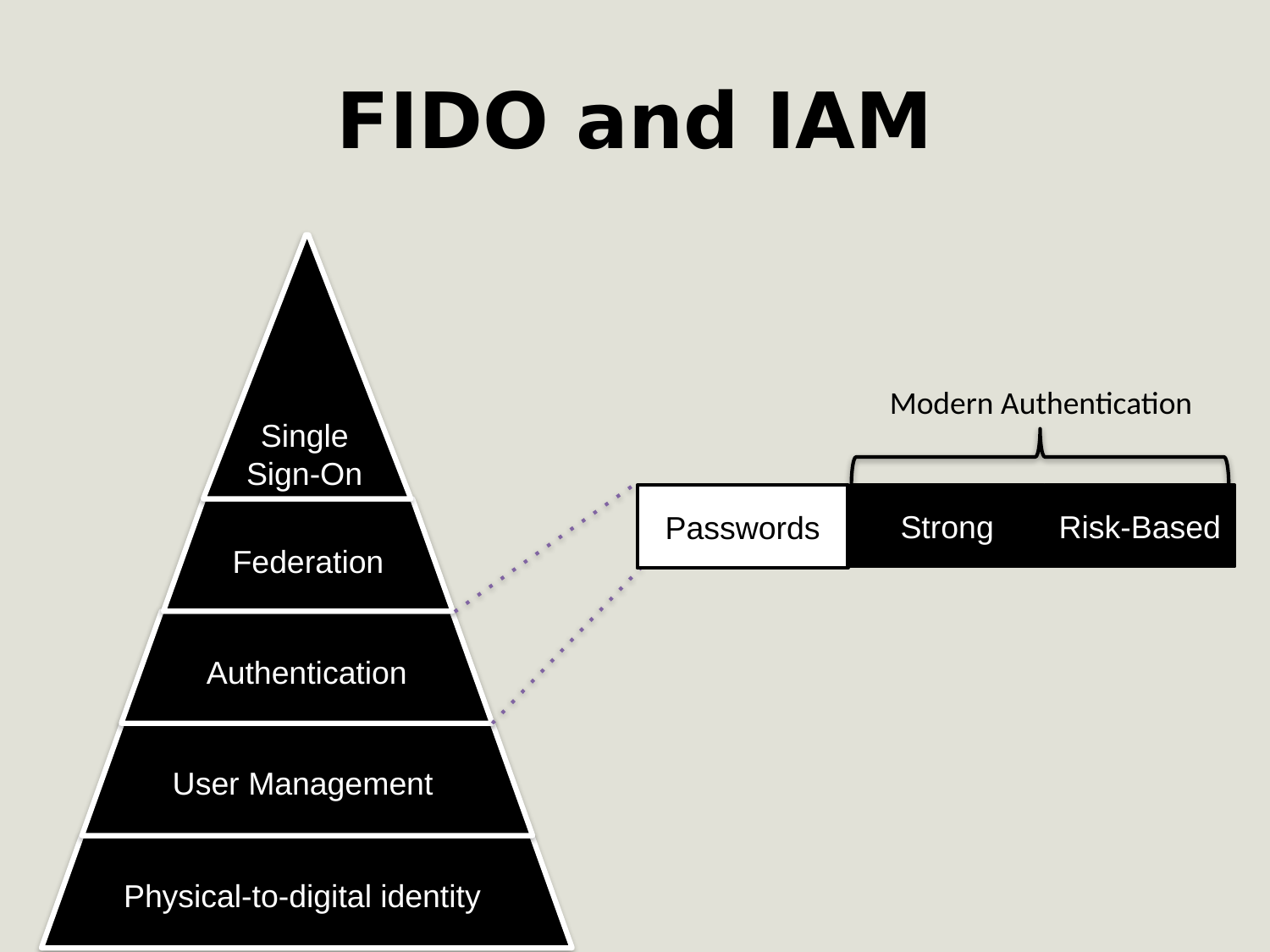

# FIDO and IAM

Modern Authentication
Single
Sign-On
Passwords
Risk-Based
Strong
Federation
Authentication
User Management
Physical-to-digital identity